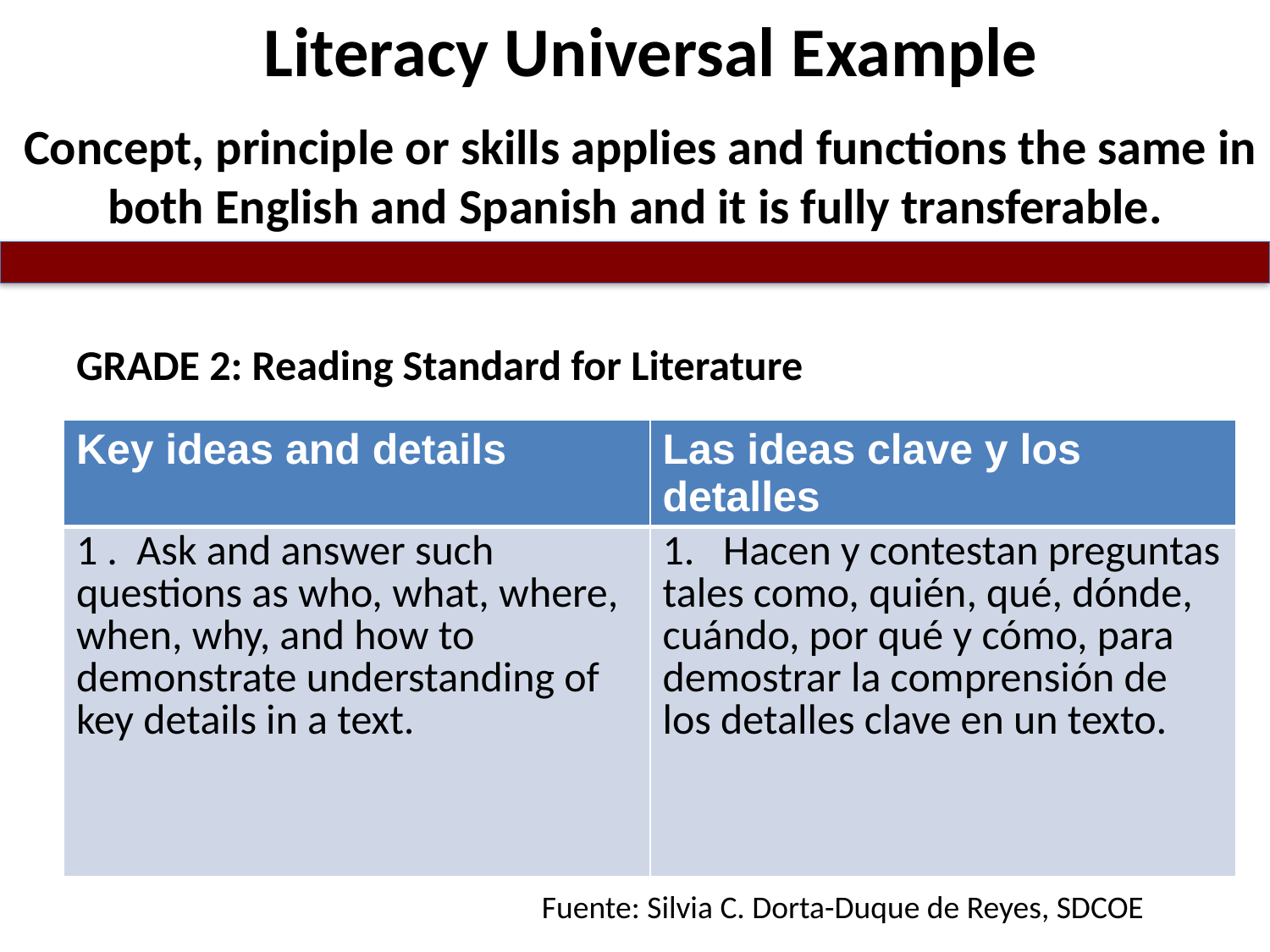

# Literacy Universal Example
 Concept, principle or skills applies and functions the same in both English and Spanish and it is fully transferable.

GRADE 2: Reading Standard for Literature
| Key ideas and details | Las ideas clave y los detalles |
| --- | --- |
| 1 . Ask and answer such questions as who, what, where, when, why, and how to demonstrate understanding of key details in a text. | 1. Hacen y contestan preguntas tales como, quién, qué, dónde, cuándo, por qué y cómo, para demostrar la comprensión de los detalles clave en un texto. |
Fuente: Silvia C. Dorta-Duque de Reyes, SDCOE